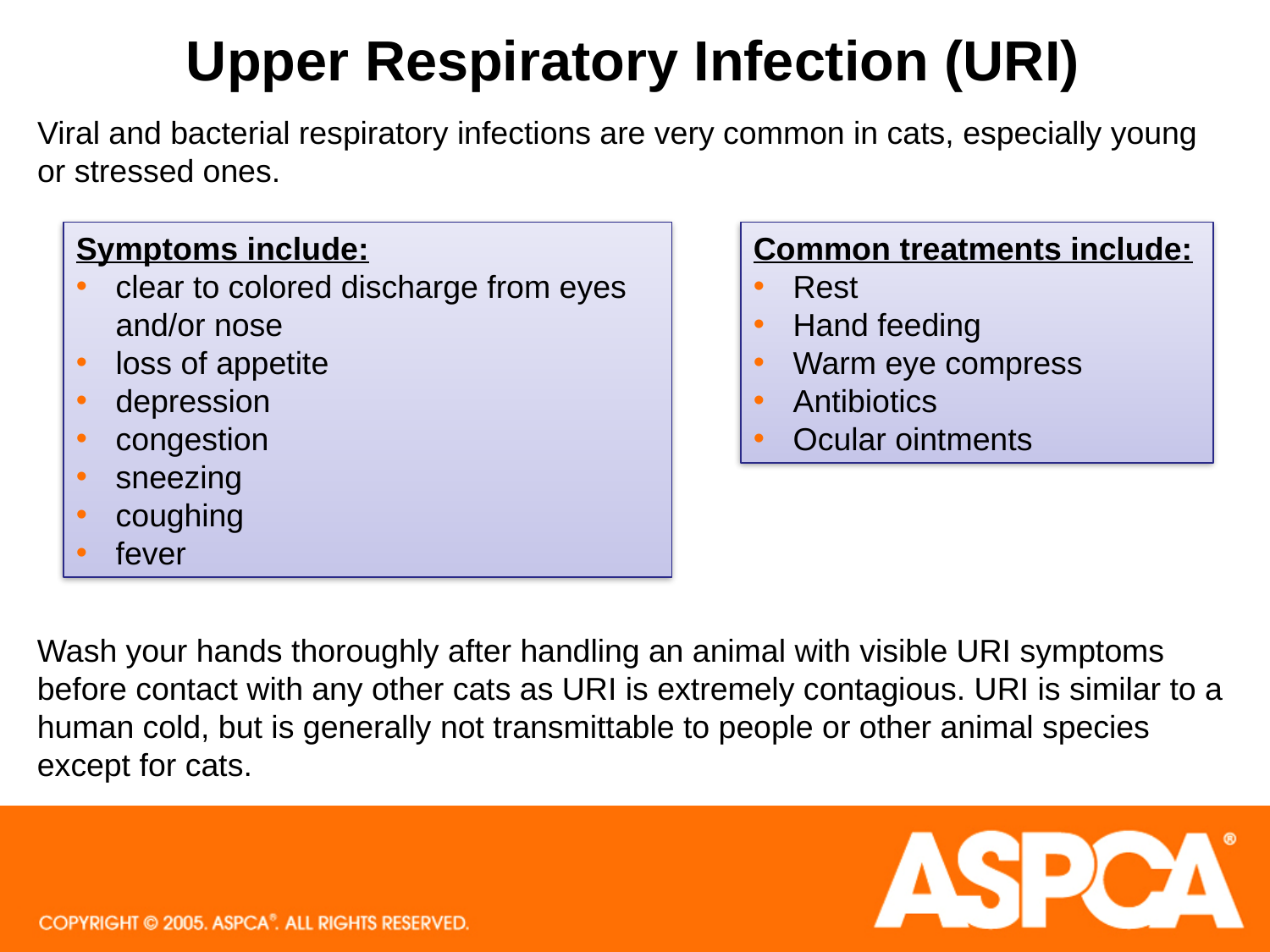

# Upper Respiratory Infection (URI)
Viral and bacterial respiratory infections are very common in cats, especially young or stressed ones.
Symptoms include:
clear to colored discharge from eyes and/or nose
loss of appetite
depression
congestion
sneezing
coughing
fever
Common treatments include:
Rest
Hand feeding
Warm eye compress
Antibiotics
Ocular ointments
Wash your hands thoroughly after handling an animal with visible URI symptoms before contact with any other cats as URI is extremely contagious. URI is similar to a human cold, but is generally not transmittable to people or other animal species except for cats.